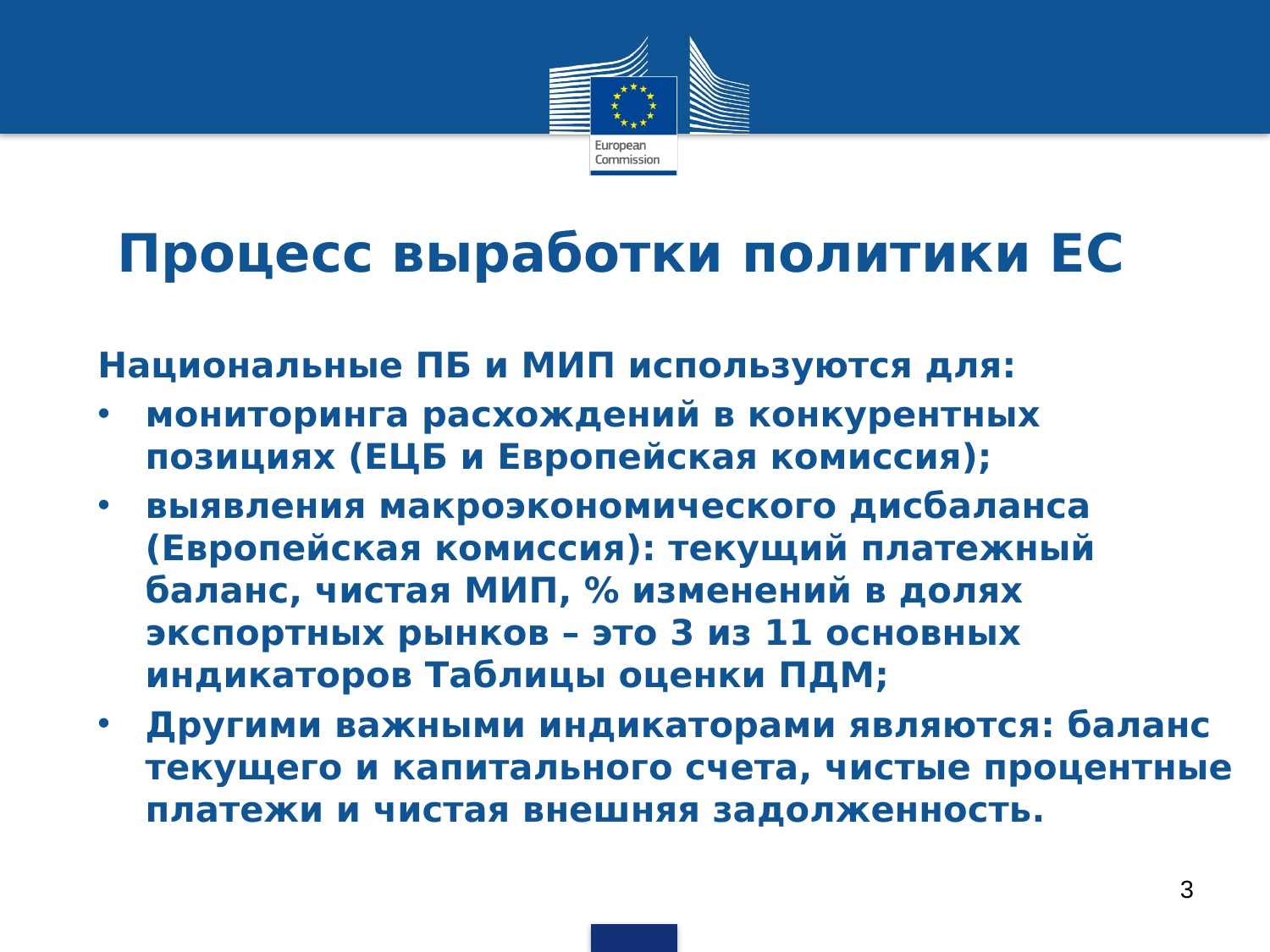

# Процесс выработки политики ЕС
Национальные ПБ и МИП используются для:
мониторинга расхождений в конкурентных позициях (ЕЦБ и Европейская комиссия);
выявления макроэкономического дисбаланса (Европейская комиссия): текущий платежный баланс, чистая МИП, % изменений в долях экспортных рынков – это 3 из 11 основных индикаторов Таблицы оценки ПДМ;
Другими важными индикаторами являются: баланс текущего и капитального счета, чистые процентные платежи и чистая внешняя задолженность.

3